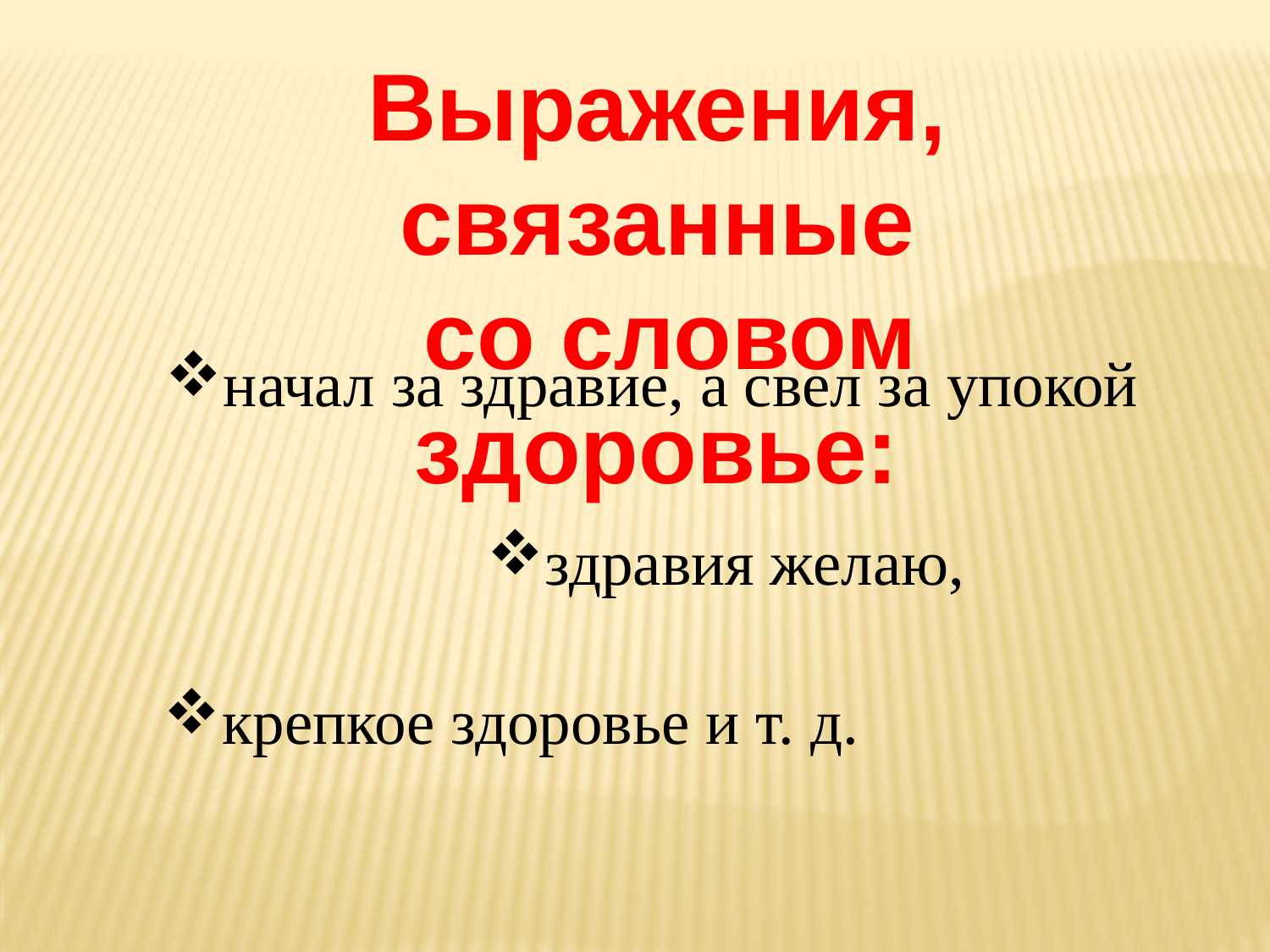

Выражения, связанные
 со словом здоровье:
начал за здравие, а свел за упокой
здравия желаю,
крепкое здоровье и т. д.